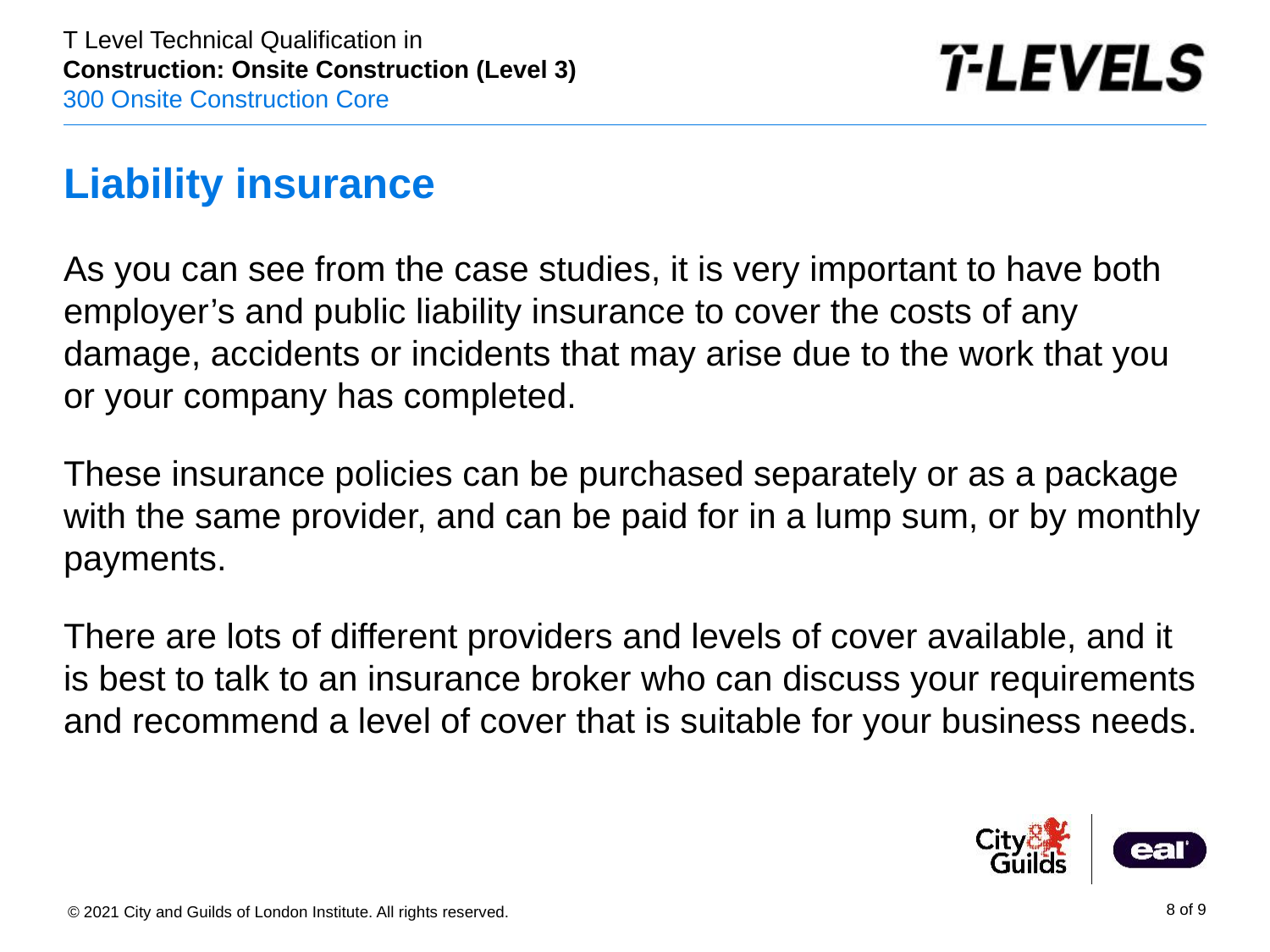

# Liability insurance
As you can see from the case studies, it is very important to have both employer’s and public liability insurance to cover the costs of any damage, accidents or incidents that may arise due to the work that you or your company has completed.
These insurance policies can be purchased separately or as a package with the same provider, and can be paid for in a lump sum, or by monthly payments.
There are lots of different providers and levels of cover available, and it is best to talk to an insurance broker who can discuss your requirements and recommend a level of cover that is suitable for your business needs.